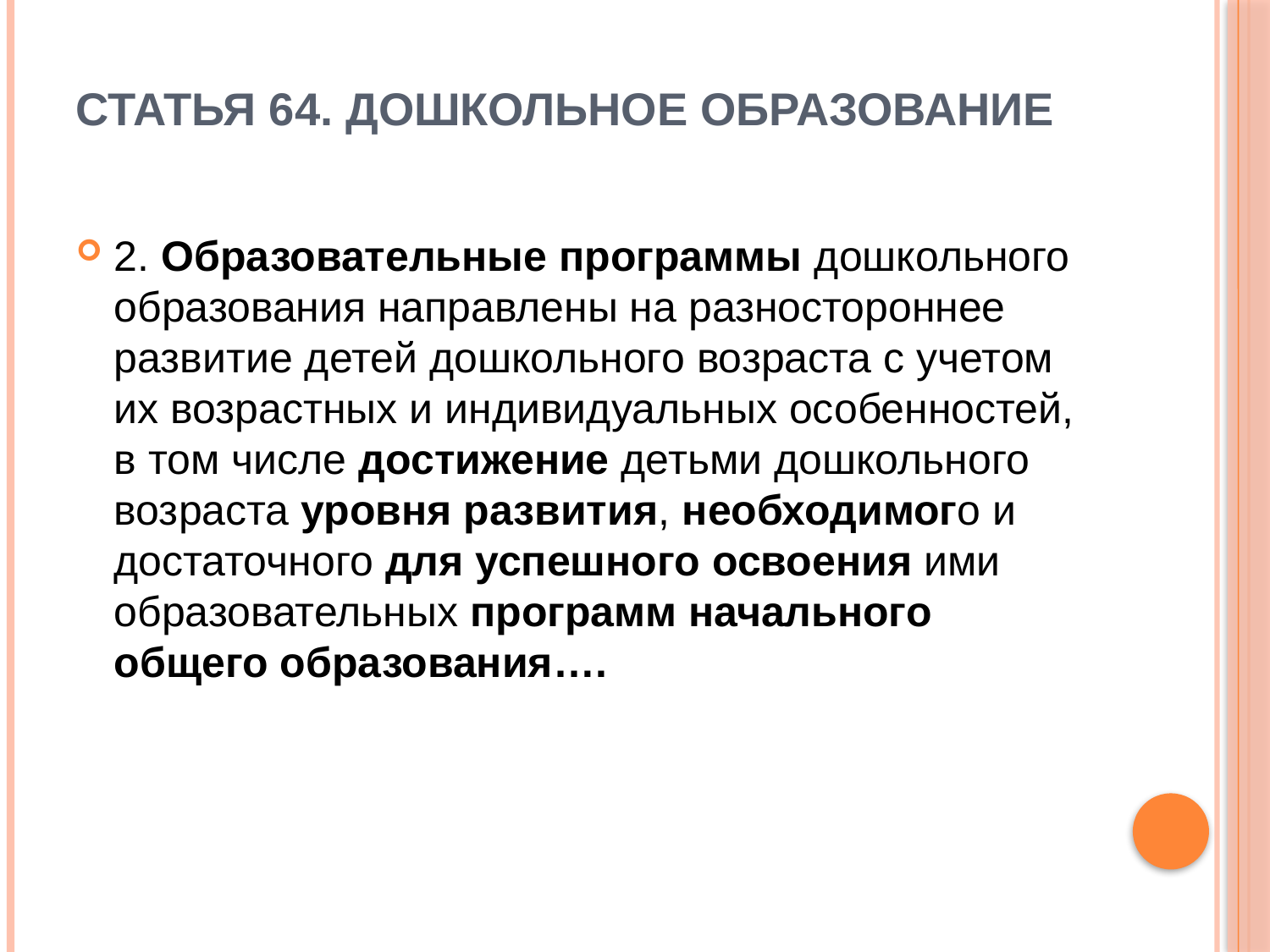

# Статья 64. Дошкольное образование
2. Образовательные программы дошкольного образования направлены на разностороннее развитие детей дошкольного возраста с учетом их возрастных и индивидуальных особенностей, в том числе достижение детьми дошкольного возраста уровня развития, необходимого и достаточного для успешного освоения ими образовательных программ начального общего образования….